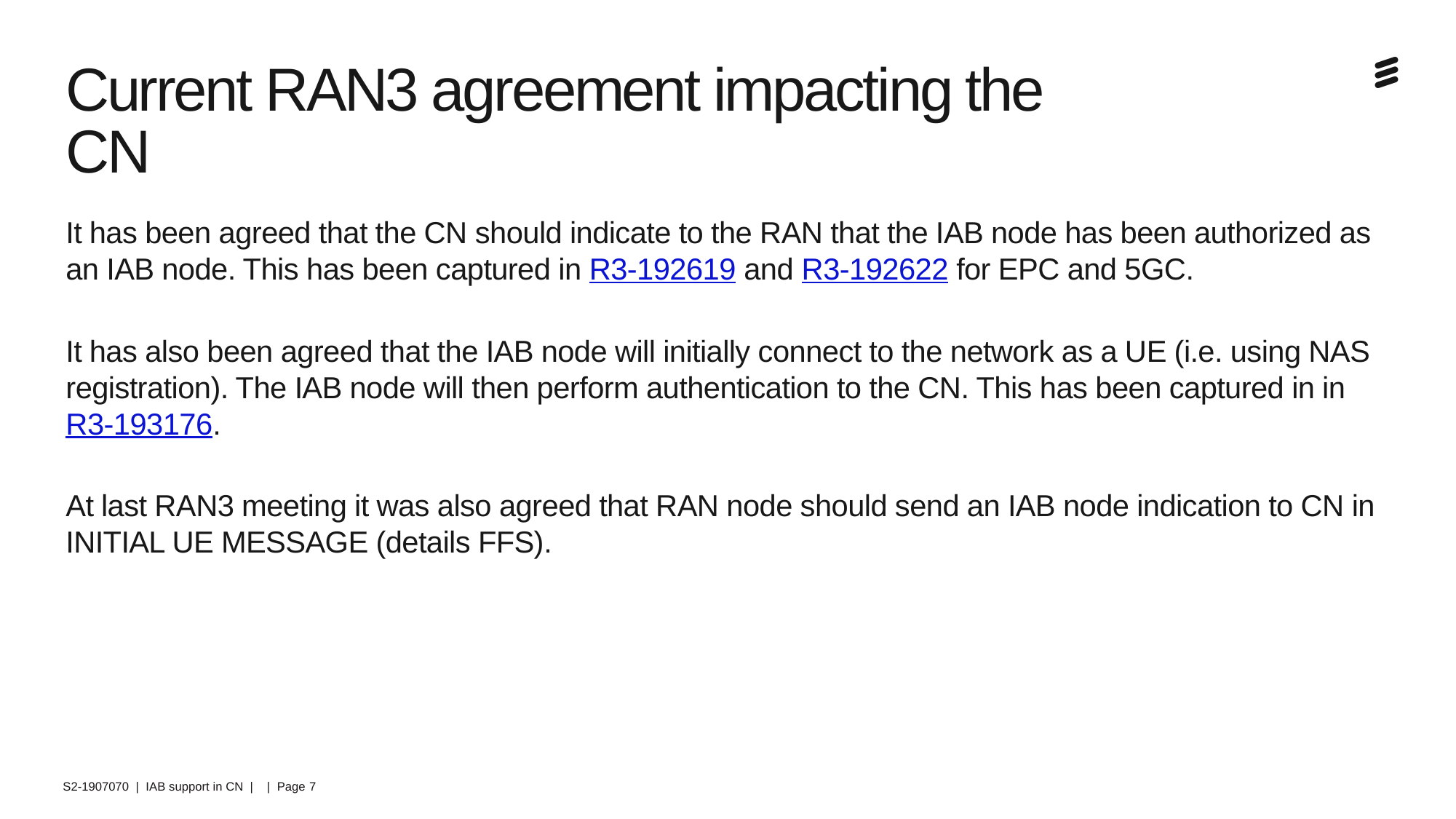

# Current RAN3 agreement impacting the CN
It has been agreed that the CN should indicate to the RAN that the IAB node has been authorized as an IAB node. This has been captured in R3-192619 and R3-192622 for EPC and 5GC.

It has also been agreed that the IAB node will initially connect to the network as a UE (i.e. using NAS registration). The IAB node will then perform authentication to the CN. This has been captured in in R3-193176.

At last RAN3 meeting it was also agreed that RAN node should send an IAB node indication to CN in INITIAL UE MESSAGE (details FFS).